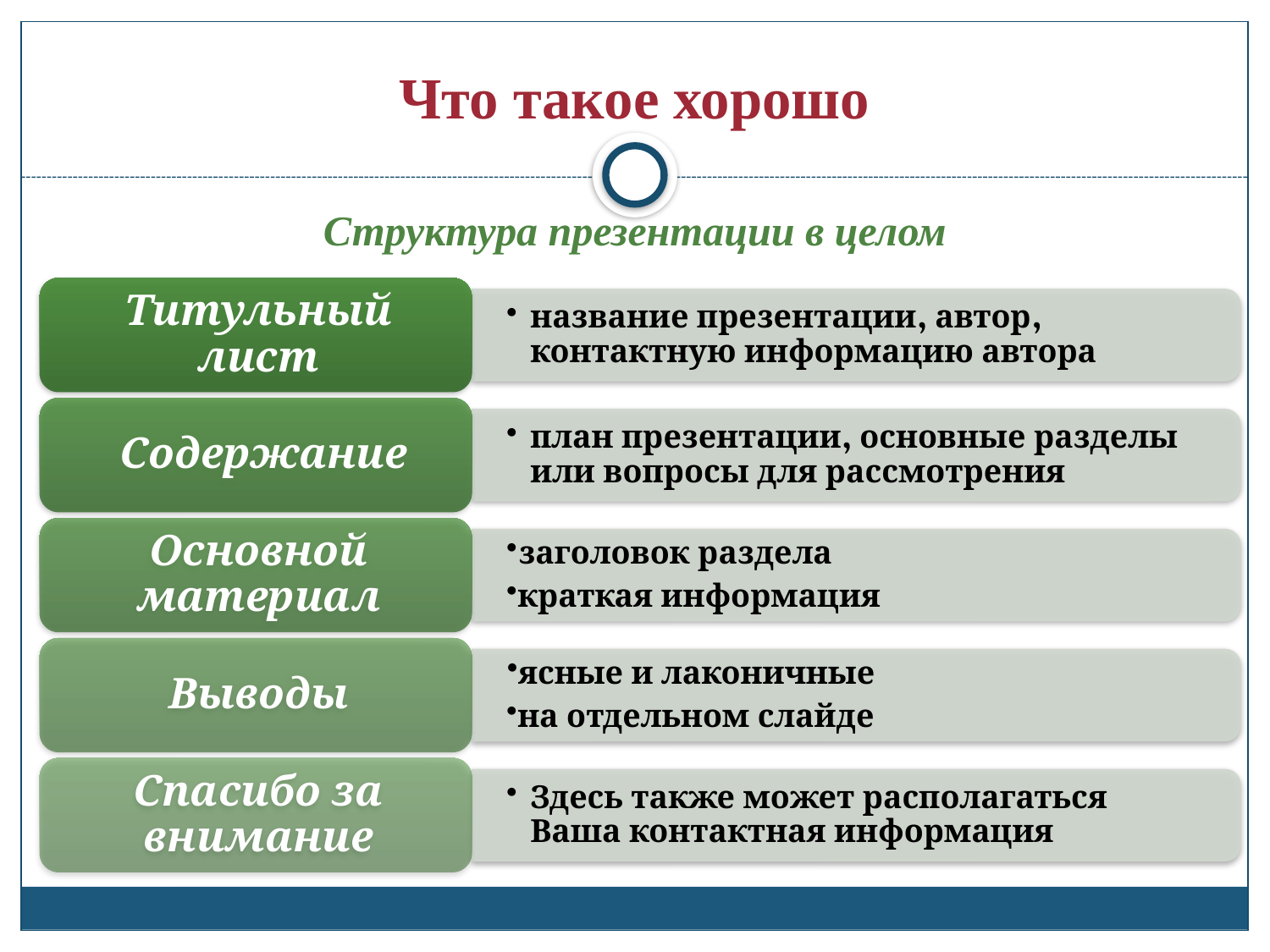

# Что такое хорошо
Структура презентации в целом
название презентации, автор, контактную информацию автора
Титульный лист
план презентации, основные разделы или вопросы для рассмотрения
 Содержание
заголовок раздела
краткая информация
Основной материал
ясные и лаконичные
на отдельном слайде
Выводы
Здесь также может располагаться Ваша контактная информация
Спасибо за внимание